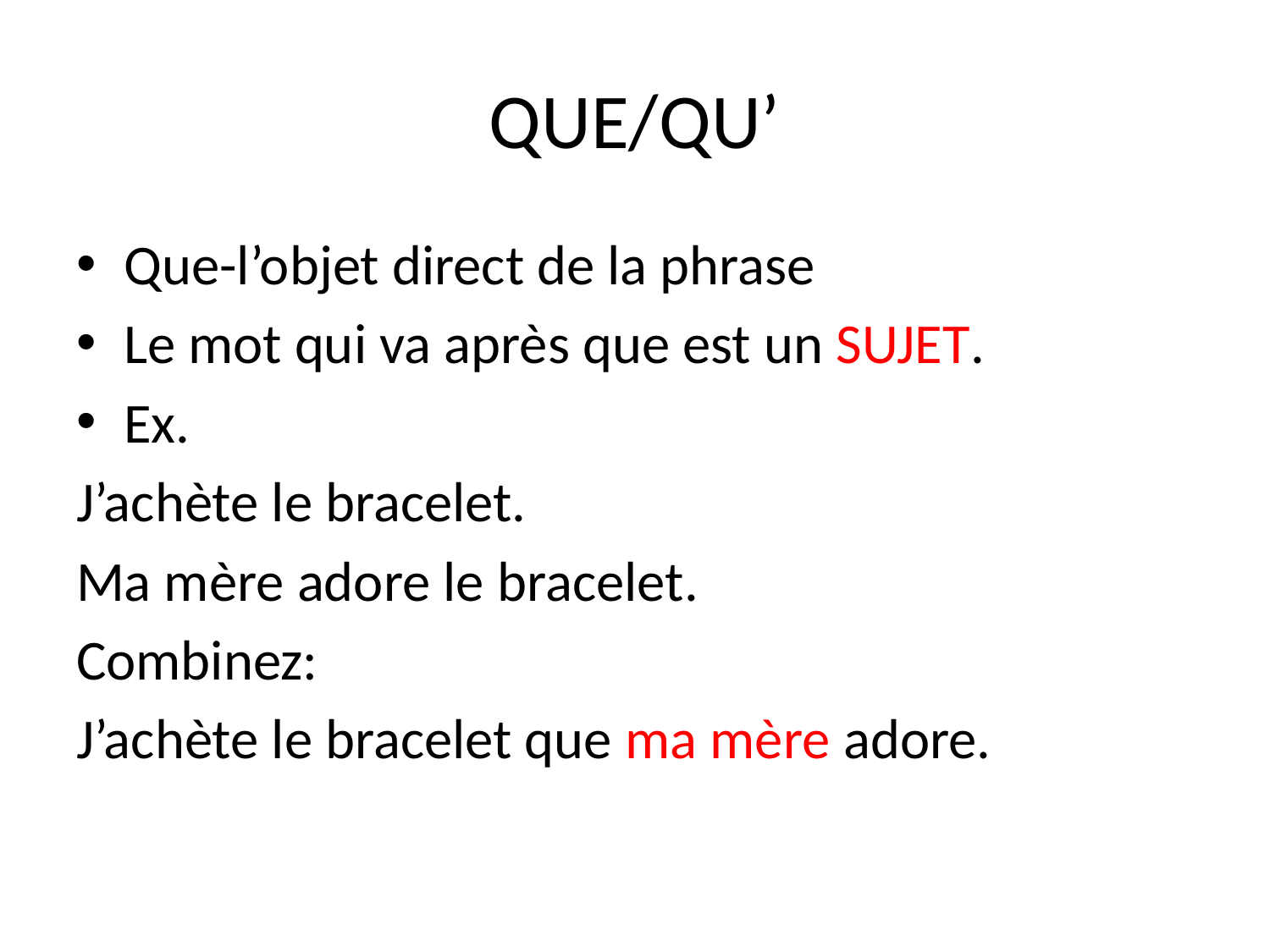

# QUE/QU’
Que-l’objet direct de la phrase
Le mot qui va après que est un SUJET.
Ex.
J’achète le bracelet.
Ma mère adore le bracelet.
Combinez:
J’achète le bracelet que ma mère adore.